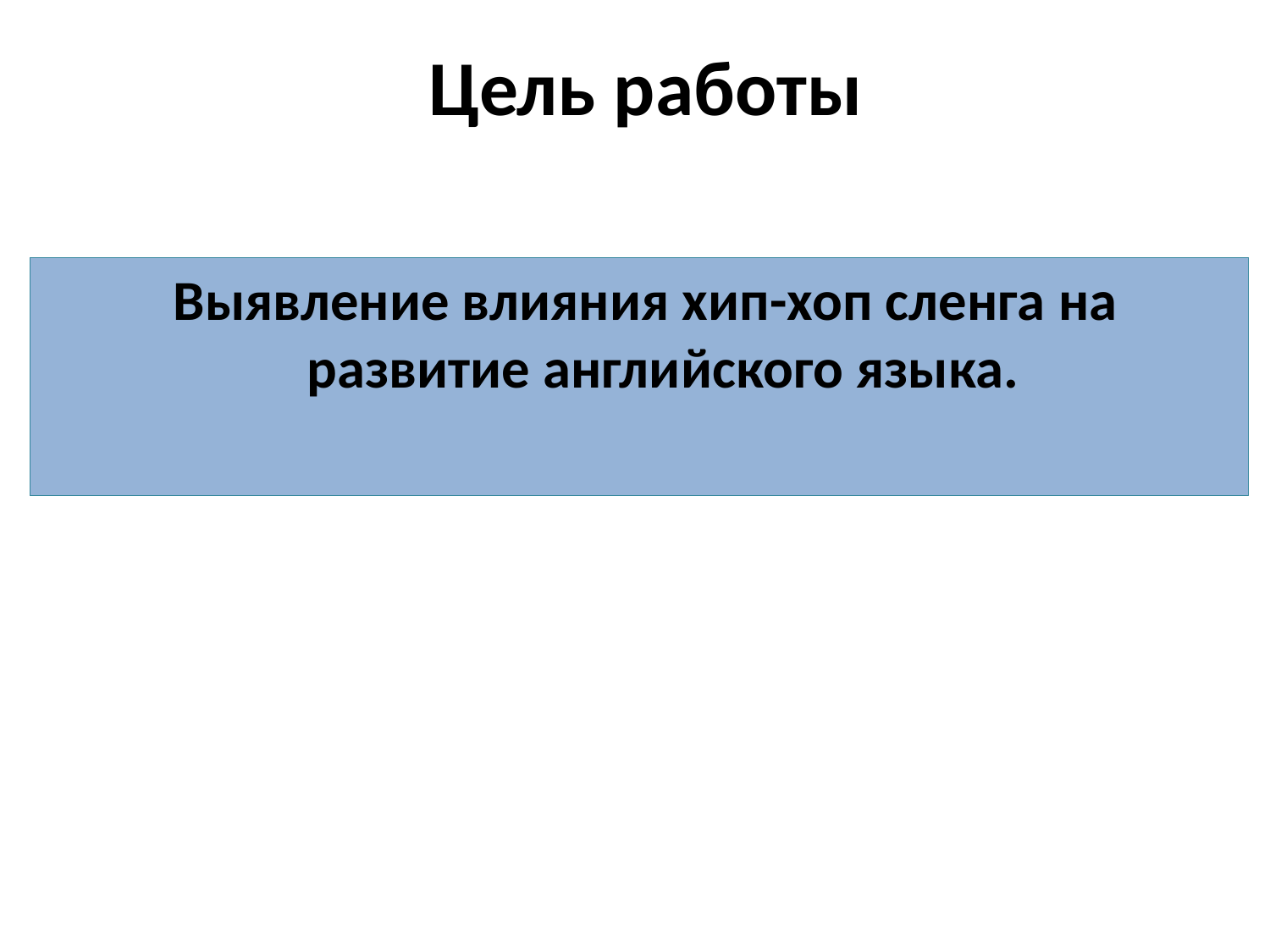

# Цель работы
 Выявление влияния хип-хоп сленга на развитие английского языка.